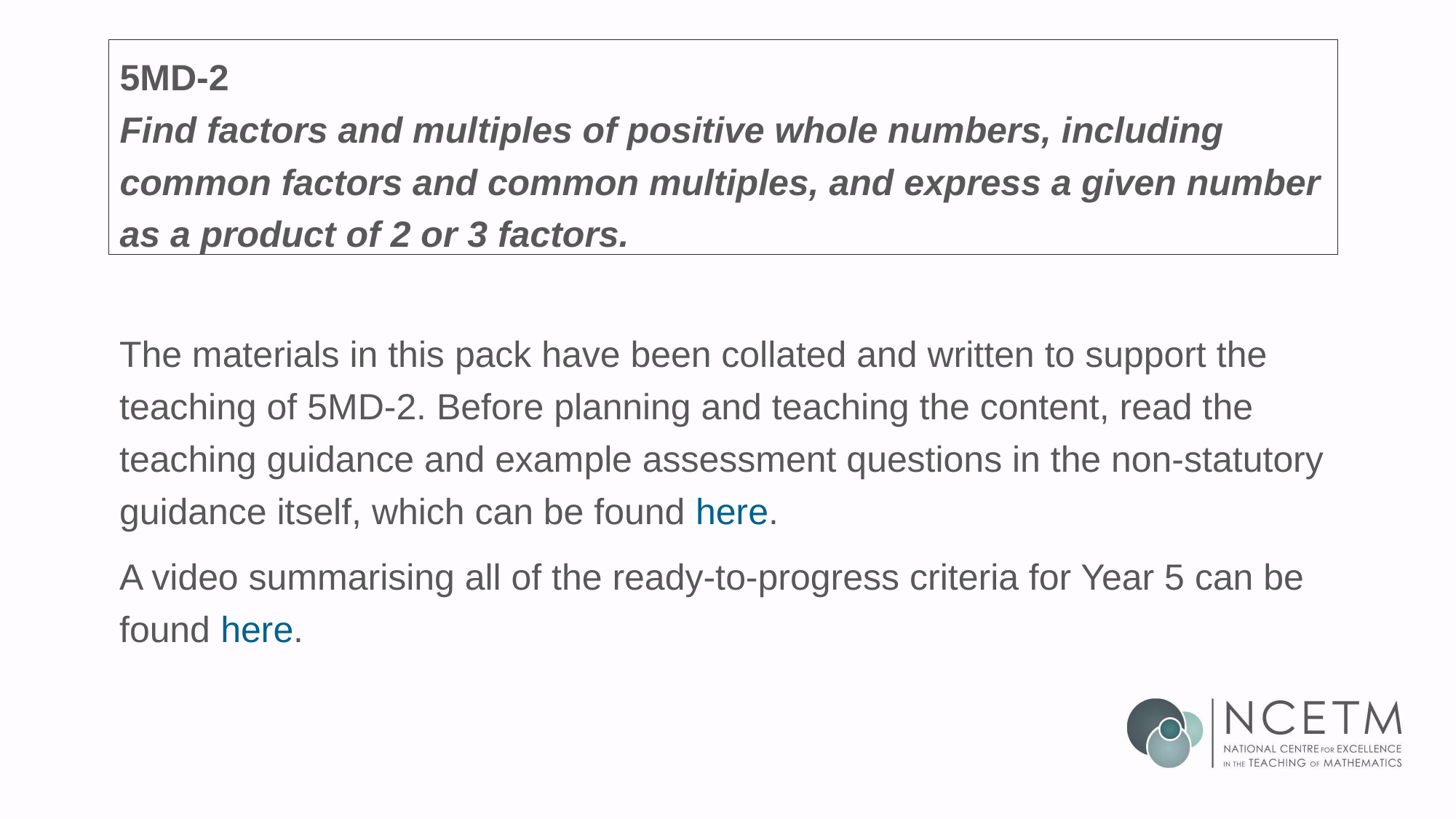

# 5MD-2 Find factors and multiples of positive whole numbers, including common factors and common multiples, and express a given number as a product of 2 or 3 factors.
The materials in this pack have been collated and written to support the teaching of 5MD-2. Before planning and teaching the content, read the teaching guidance and example assessment questions in the non-statutory guidance itself, which can be found here.
A video summarising all of the ready-to-progress criteria for Year 5 can be found here.